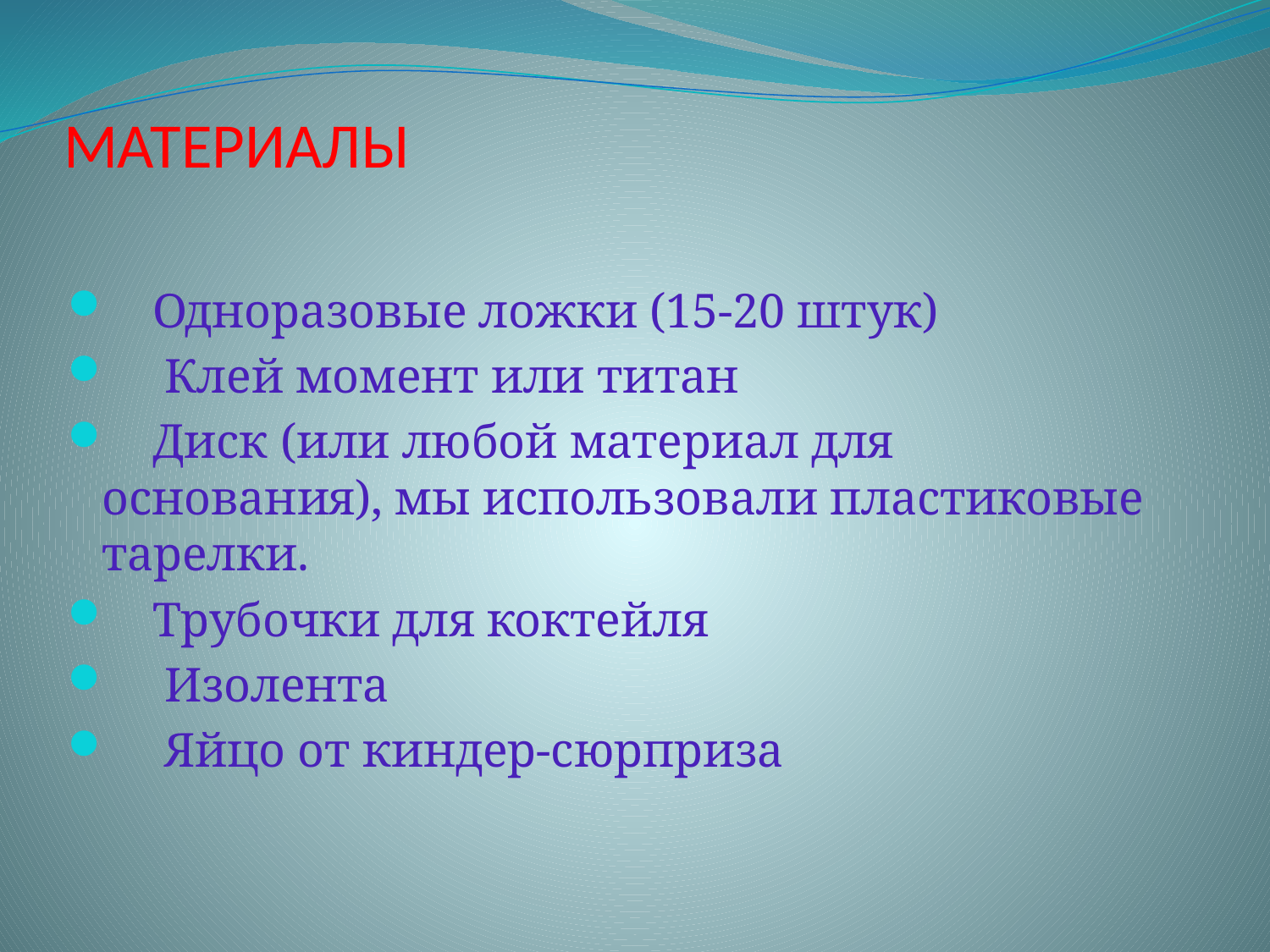

# МАТЕРИАЛЫ

    Одноразовые ложки (15-20 штук)
     Клей момент или титан
    Диск (или любой материал для     основания), мы использовали пластиковые   тарелки.
    Трубочки для коктейля
     Изолента
     Яйцо от киндер-сюрприза